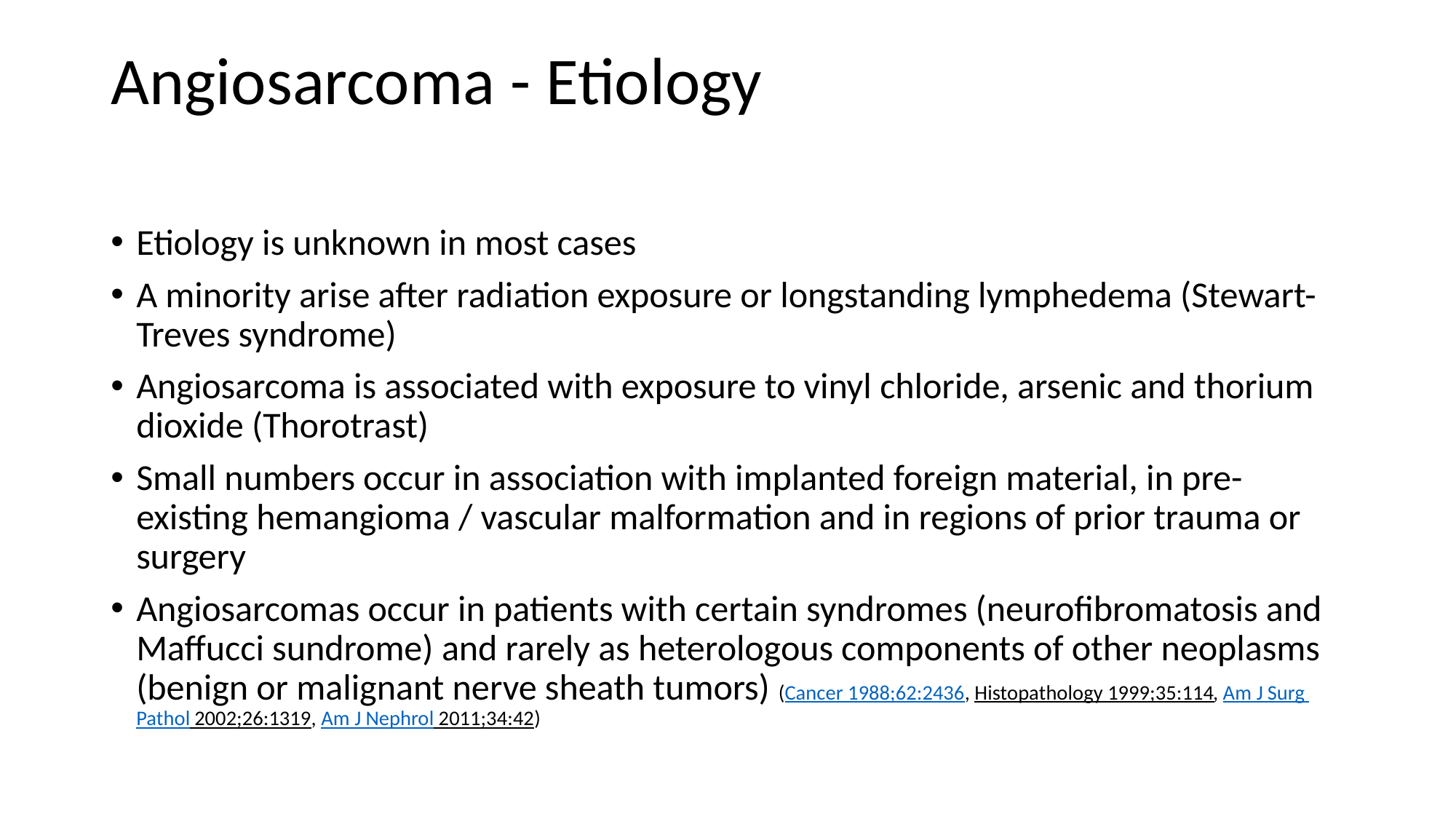

# Angiosarcoma - Etiology
Etiology is unknown in most cases
A minority arise after radiation exposure or longstanding lymphedema (Stewart-Treves syndrome)
Angiosarcoma is associated with exposure to vinyl chloride, arsenic and thorium dioxide (Thorotrast)
Small numbers occur in association with implanted foreign material, in pre-existing hemangioma / vascular malformation and in regions of prior trauma or surgery
Angiosarcomas occur in patients with certain syndromes (neurofibromatosis and Maffucci sundrome) and rarely as heterologous components of other neoplasms (benign or malignant nerve sheath tumors) (Cancer 1988;62:2436, Histopathology 1999;35:114, Am J Surg Pathol 2002;26:1319, Am J Nephrol 2011;34:42)